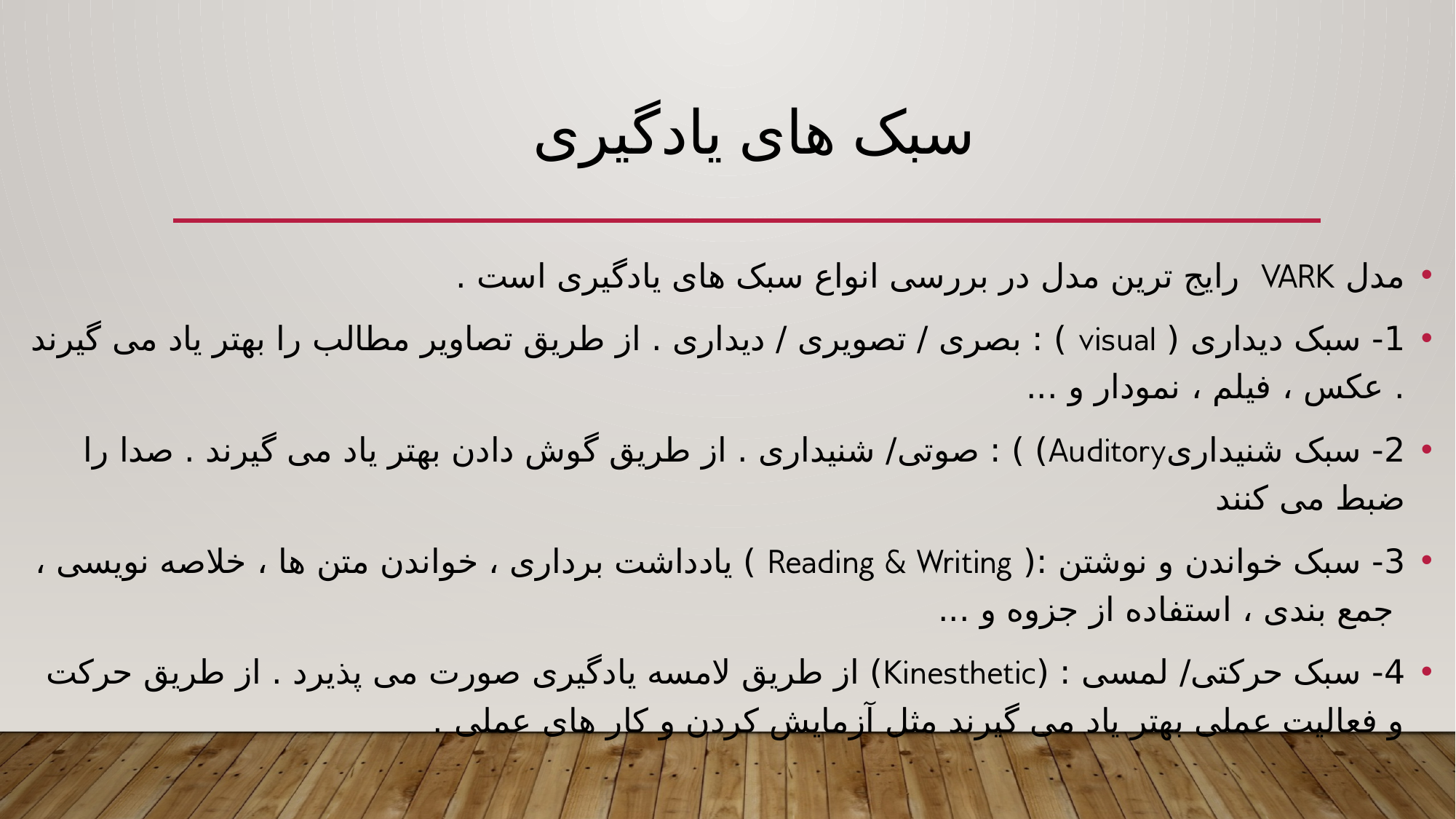

# سبک های یادگیری
مدل VARK  رایج ترین مدل در بررسی انواع سبک های یادگیری است .
1- سبک دیداری ( visual ) : بصری / تصویری / دیداری . از طریق تصاویر مطالب را بهتر یاد می گیرند . عکس ، فیلم ، نمودار و ...
2- سبک شنیداریAuditory) ) : صوتی/ شنیداری . از طریق گوش دادن بهتر یاد می گیرند . صدا را ضبط می کنند
3- سبک خواندن و نوشتن :( Reading & Writing ) یادداشت برداری ، خواندن متن ها ، خلاصه نویسی ،  جمع بندی ، استفاده از جزوه و ...
4- سبک حرکتی/ لمسی : (Kinesthetic) از طریق لامسه یادگیری صورت می پذیرد . از طریق حرکت و فعالیت عملی بهتر یاد می گیرند مثل آزمایش کردن و کار های عملی .